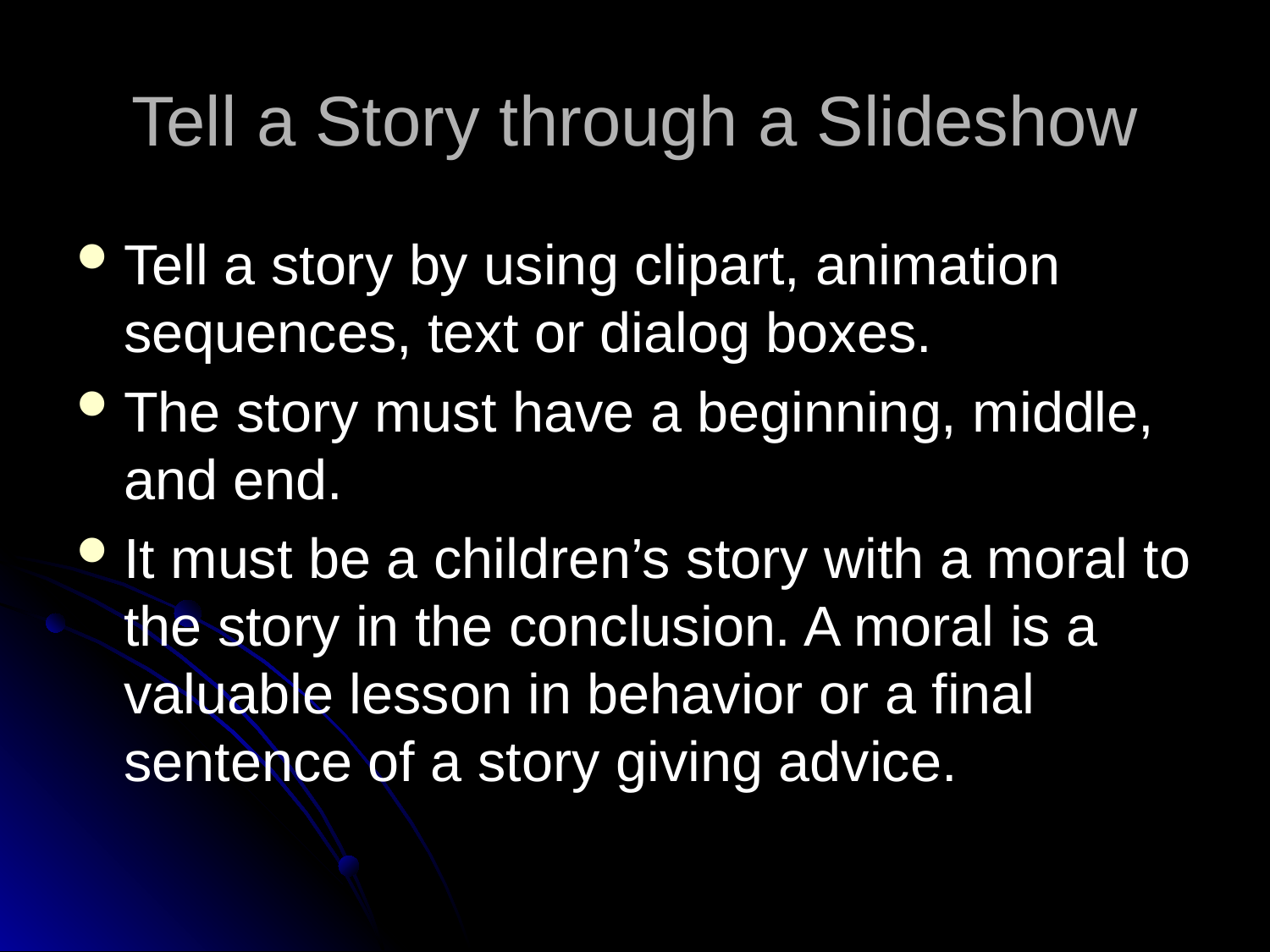

# Tell a Story through a Slideshow
Tell a story by using clipart, animation sequences, text or dialog boxes.
The story must have a beginning, middle, and end.
It must be a children’s story with a moral to the story in the conclusion. A moral is a valuable lesson in behavior or a final sentence of a story giving advice.